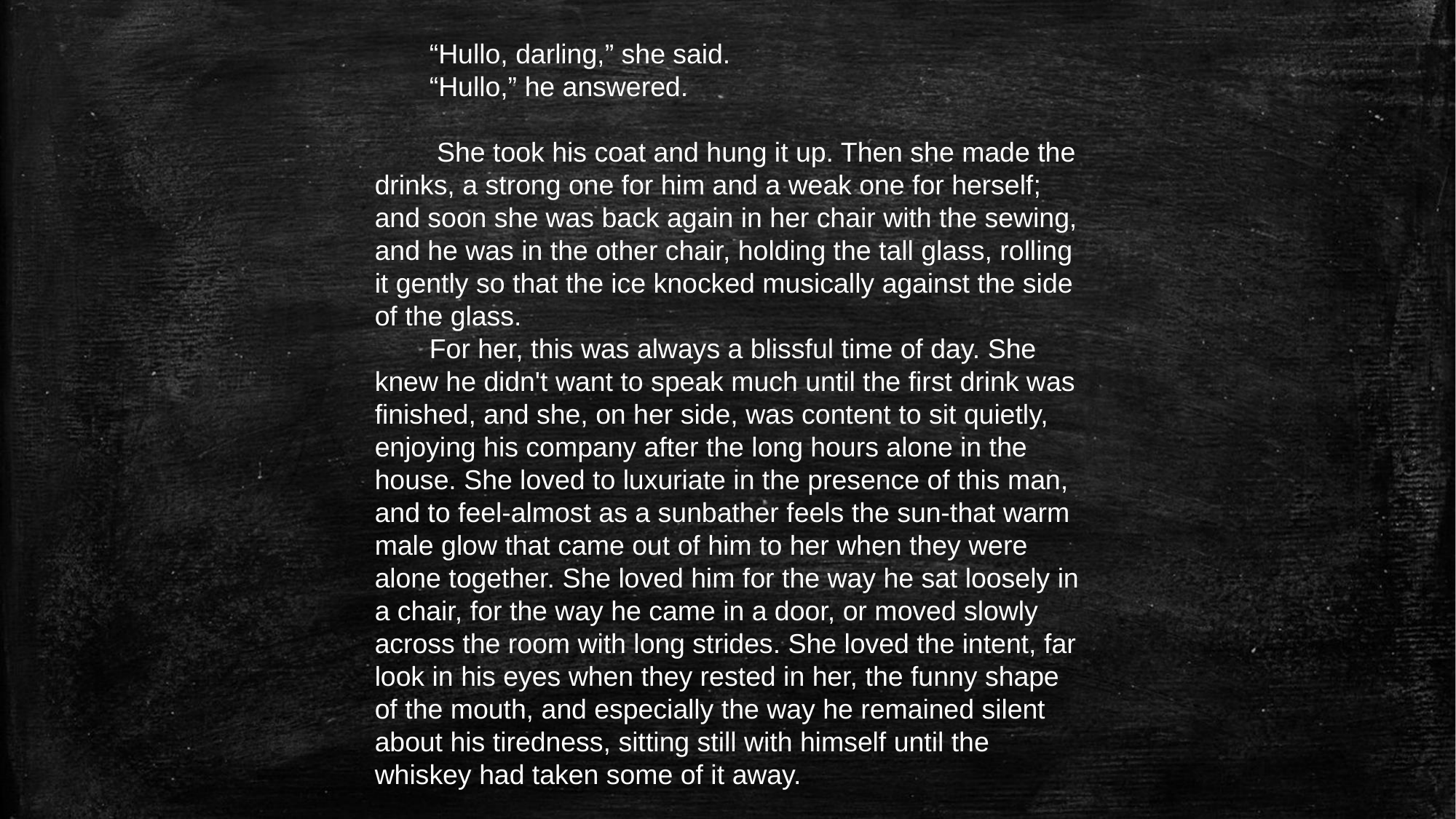

“Hullo, darling,” she said.
“Hullo,” he answered.

 She took his coat and hung it up. Then she made the drinks, a strong one for him and a weak one for herself; and soon she was back again in her chair with the sewing, and he was in the other chair, holding the tall glass, rolling it gently so that the ice knocked musically against the side of the glass.
For her, this was always a blissful time of day. She knew he didn't want to speak much until the first drink was finished, and she, on her side, was content to sit quietly, enjoying his company after the long hours alone in the house. She loved to luxuriate in the presence of this man, and to feel-almost as a sunbather feels the sun-that warm male glow that came out of him to her when they were alone together. She loved him for the way he sat loosely in a chair, for the way he came in a door, or moved slowly across the room with long strides. She loved the intent, far look in his eyes when they rested in her, the funny shape of the mouth, and especially the way he remained silent about his tiredness, sitting still with himself until the whiskey had taken some of it away.